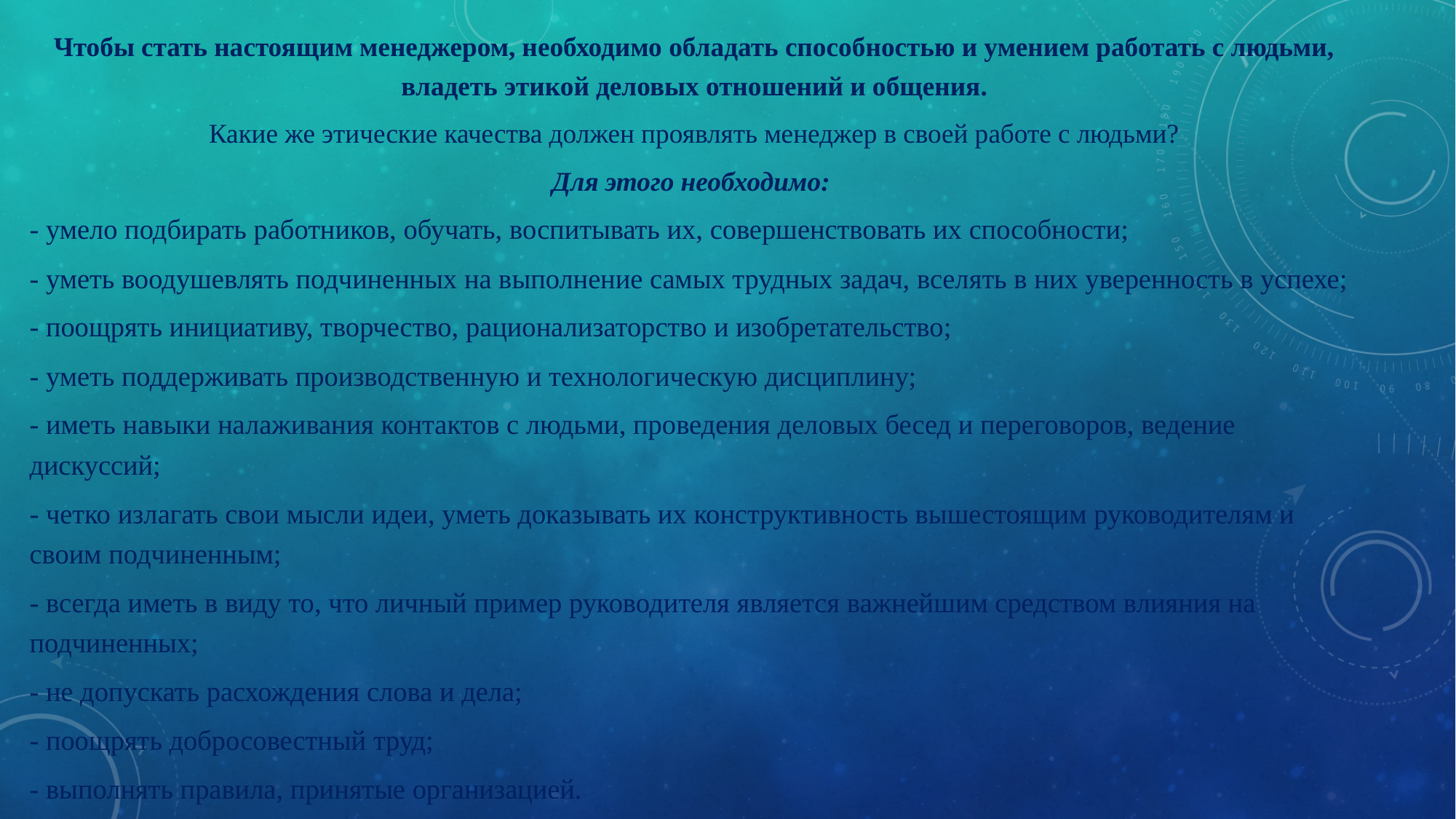

Чтобы стать настоящим менеджером, необходимо обладать способностью и умением работать с людьми, владеть этикой деловых отношений и общения.
 Какие же этические качества должен проявлять менеджер в своей работе с людьми?
Для этого необходимо:
- умело подбирать работников, обучать, воспитывать их, совершенствовать их способности;
- уметь воодушевлять подчиненных на выполнение самых трудных задач, вселять в них уверенность в успехе;
- поощрять инициативу, творчество, рационализаторство и изобретательство;
- уметь поддерживать производственную и технологическую дисциплину;
- иметь навыки налаживания контактов с людьми, проведения деловых бесед и переговоров, ведение дискуссий;
- четко излагать свои мысли идеи, уметь доказывать их конструктивность вышестоящим руководителям и своим подчиненным;
- всегда иметь в виду то, что личный пример руководителя является важнейшим средством влияния на подчиненных;
- не допускать расхождения слова и дела;
- поощрять добросовестный труд;
- выполнять правила, принятые организацией.